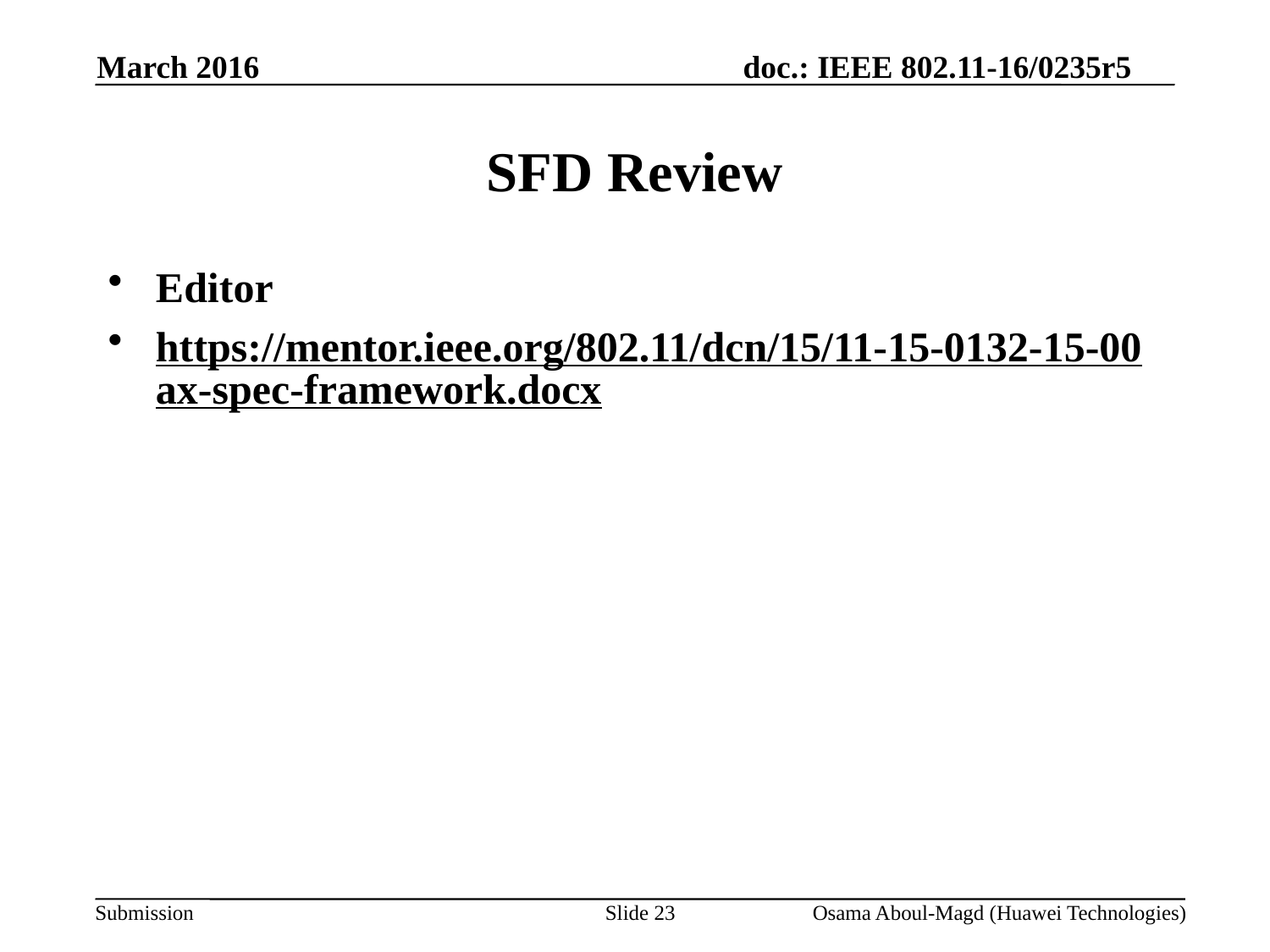

March 2016
# SFD Review
Editor
https://mentor.ieee.org/802.11/dcn/15/11-15-0132-15-00ax-spec-framework.docx
Slide 23
Osama Aboul-Magd (Huawei Technologies)